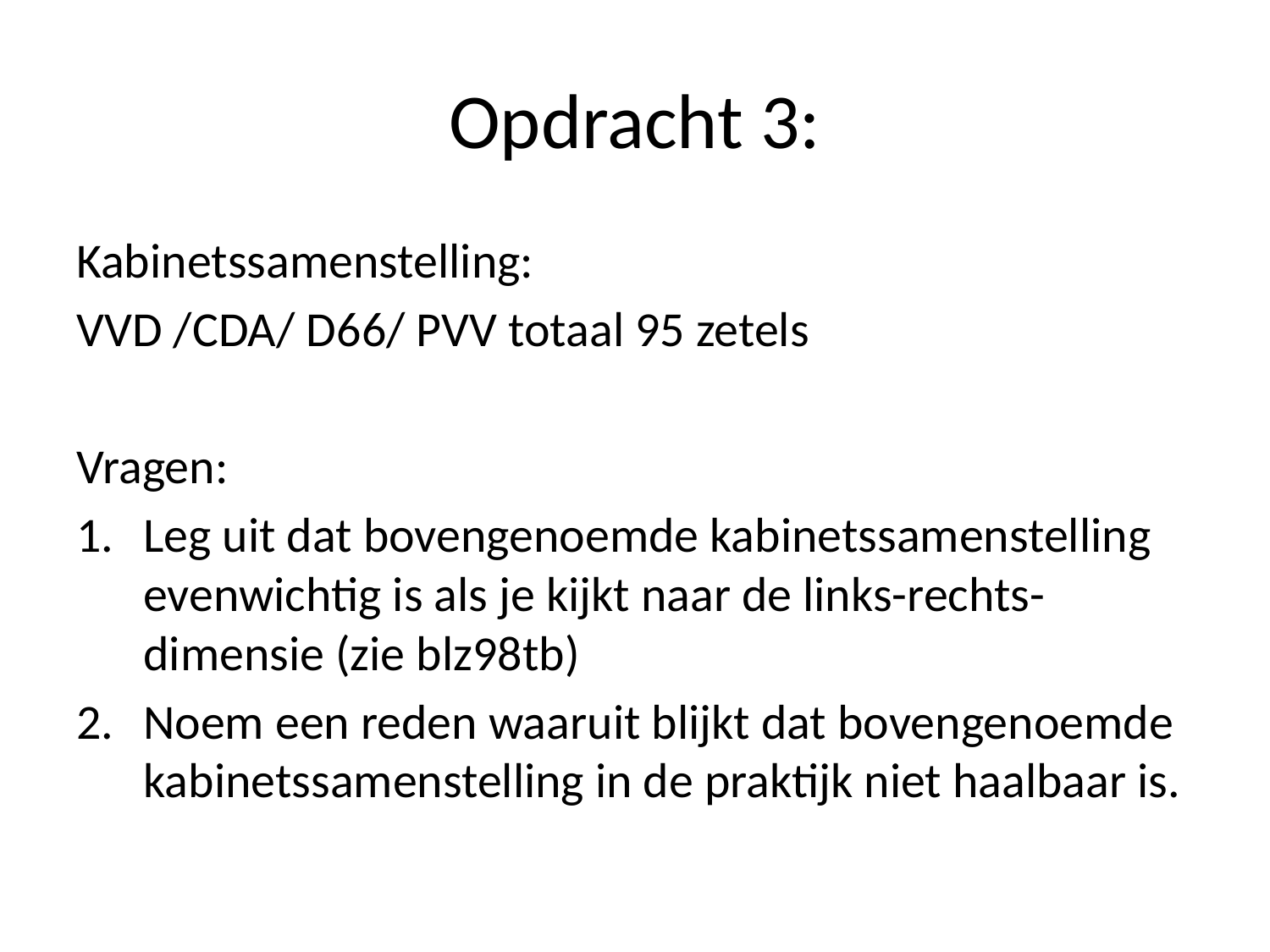

# Opdracht 3:
Kabinetssamenstelling:
VVD /CDA/ D66/ PVV totaal 95 zetels

Vragen:
Leg uit dat bovengenoemde kabinetssamenstelling evenwichtig is als je kijkt naar de links-rechts- dimensie (zie blz98tb)
Noem een reden waaruit blijkt dat bovengenoemde kabinetssamenstelling in de praktijk niet haalbaar is.